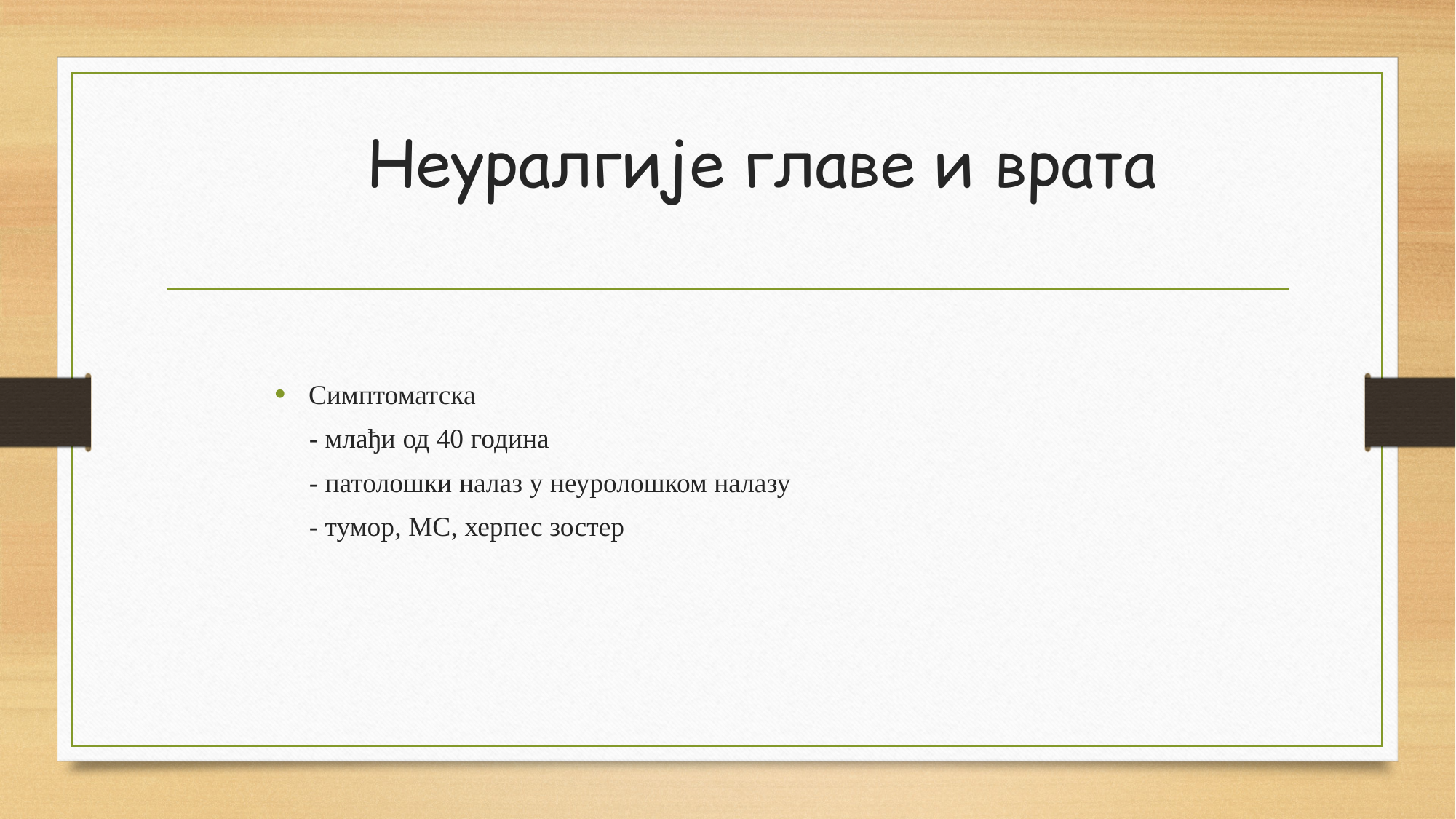

# Неуралгије главе и врата
Симптоматска
     - млађи од 40 година
     - патолошки налаз у неуролошком налазу
     - тумор, МС, херпес зостер